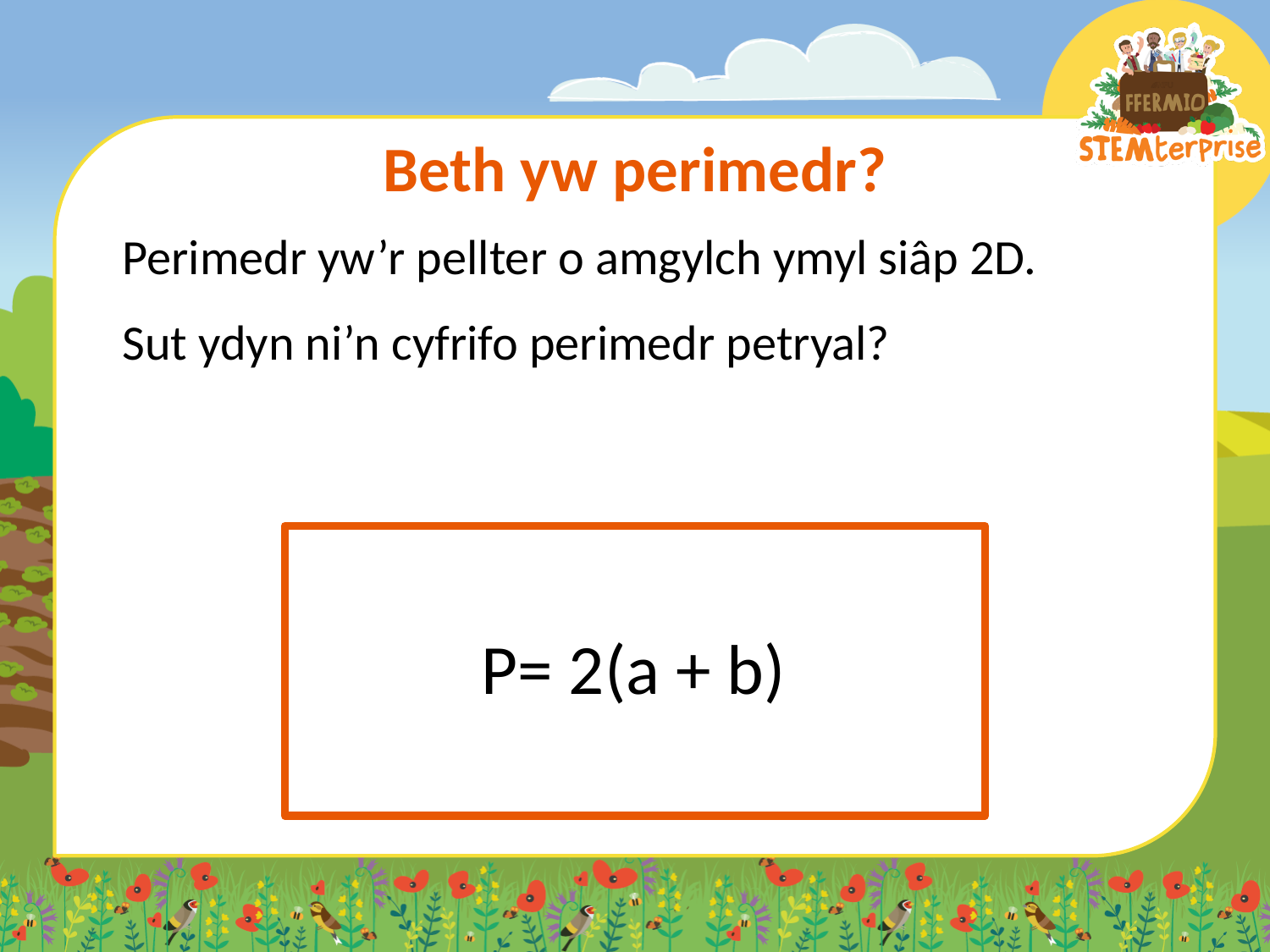

# Beth yw perimedr?
Perimedr yw’r pellter o amgylch ymyl siâp 2D.
Sut ydyn ni’n cyfrifo perimedr petryal?

P= 2(a + b)